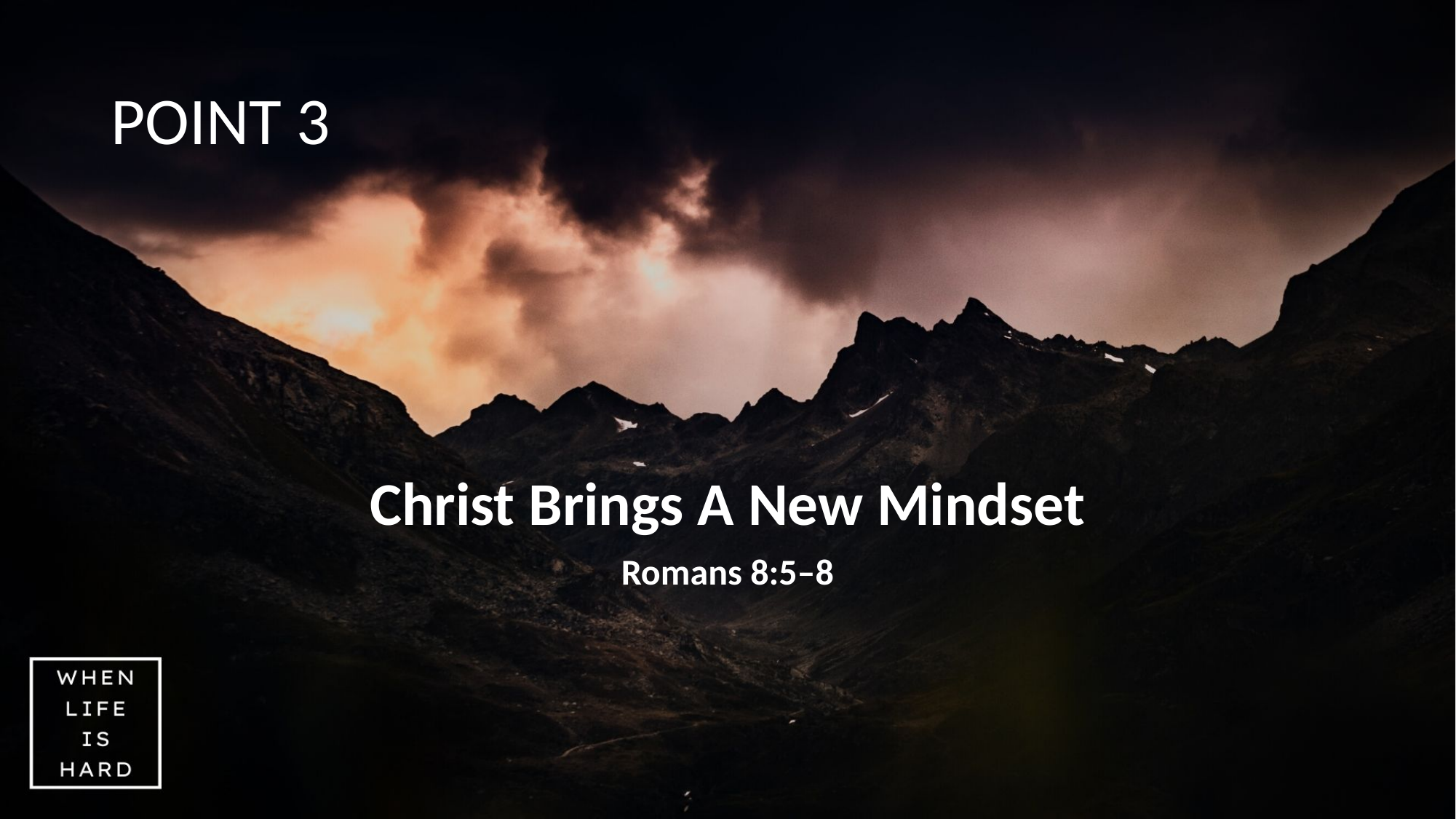

# POINT 3

Christ Brings A New Mindset
Romans 8:5–8